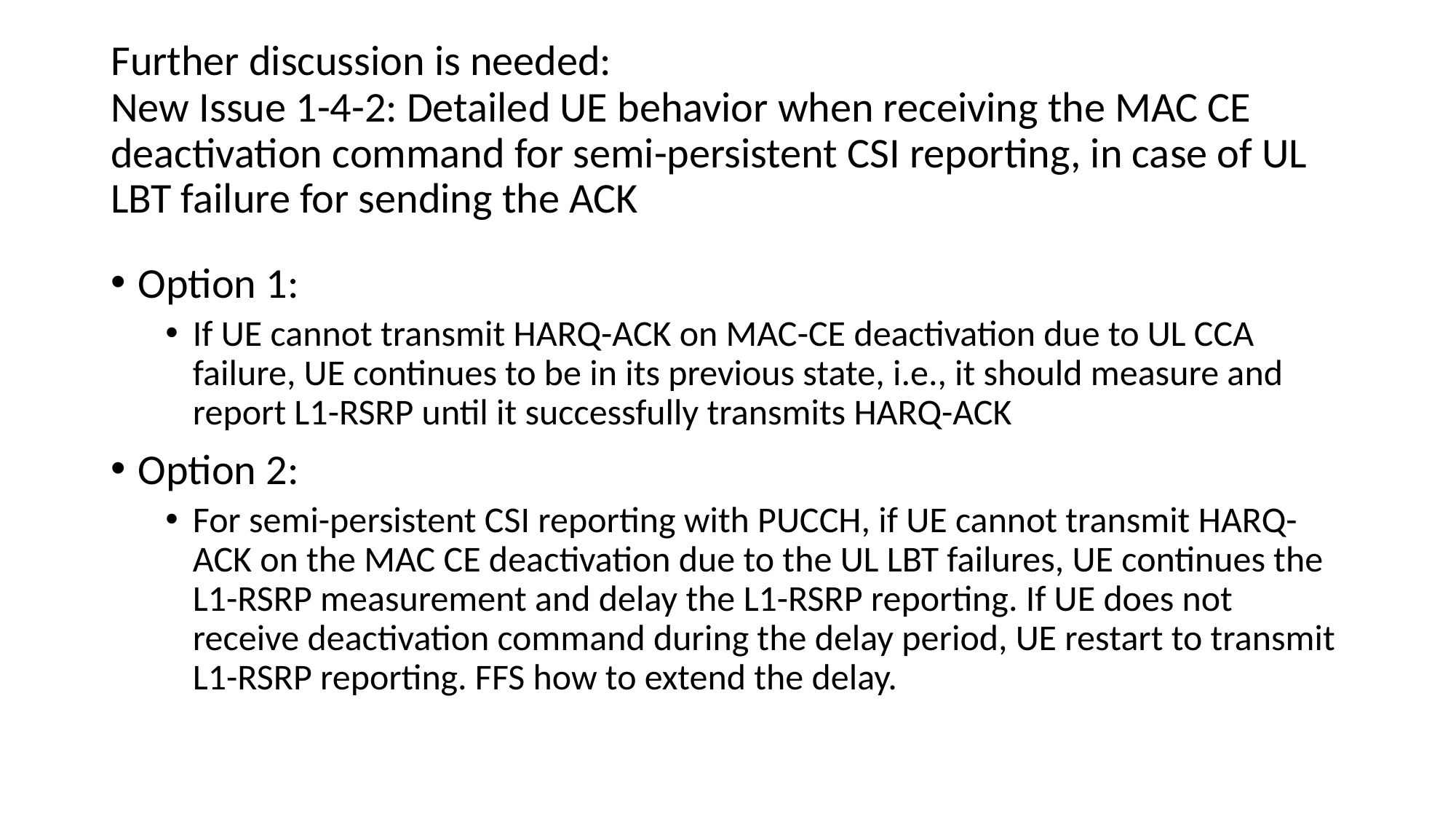

# Further discussion is needed: New Issue 1-4-2: Detailed UE behavior when receiving the MAC CE deactivation command for semi-persistent CSI reporting, in case of UL LBT failure for sending the ACK
Option 1:
If UE cannot transmit HARQ-ACK on MAC-CE deactivation due to UL CCA failure, UE continues to be in its previous state, i.e., it should measure and report L1-RSRP until it successfully transmits HARQ-ACK
Option 2:
For semi-persistent CSI reporting with PUCCH, if UE cannot transmit HARQ-ACK on the MAC CE deactivation due to the UL LBT failures, UE continues the L1-RSRP measurement and delay the L1-RSRP reporting. If UE does not receive deactivation command during the delay period, UE restart to transmit L1-RSRP reporting. FFS how to extend the delay.